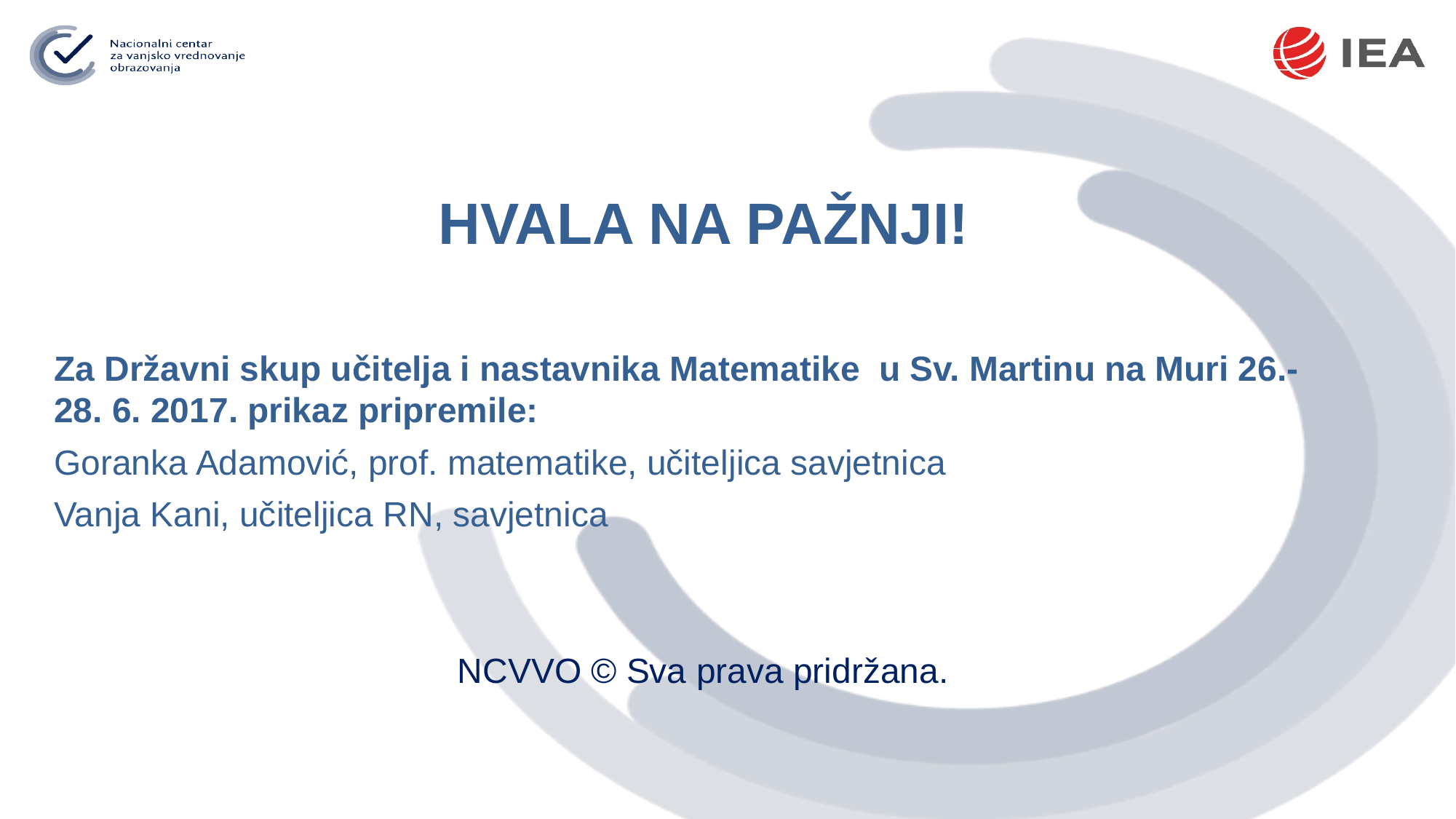

HVALA NA PAŽNJI!

Za Državni skup učitelja i nastavnika Matematike  u Sv. Martinu na Muri 26.- 28. 6. 2017. prikaz pripremile:
Goranka Adamović, prof. matematike, učiteljica savjetnica
Vanja Kani, učiteljica RN, savjetnica

NCVVO © Sva prava pridržana.